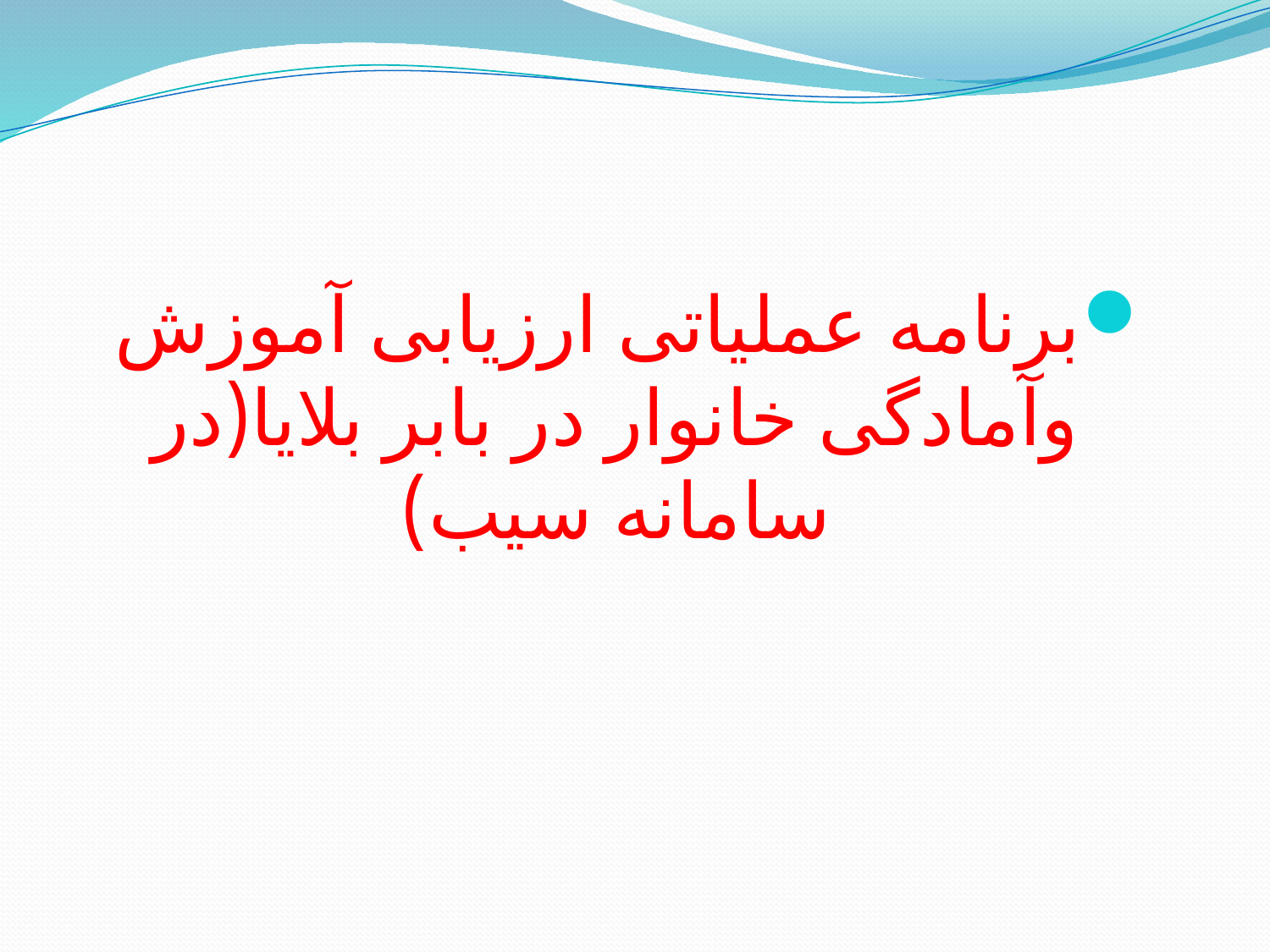

برنامه عملیاتی ارزیابی آموزش وآمادگی خانوار در بابر بلایا(در سامانه سیب)